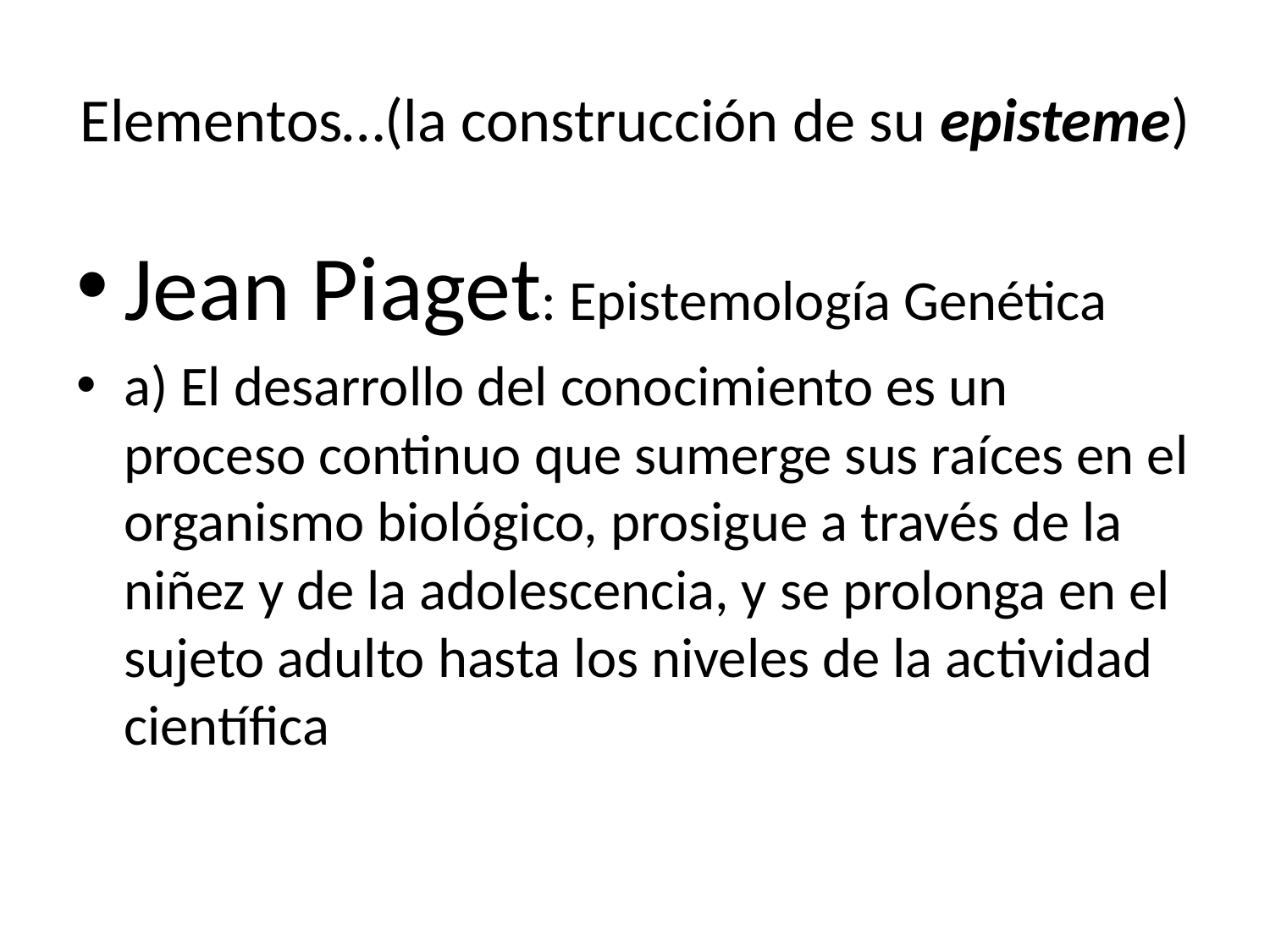

# Elementos…(la construcción de su episteme)
Jean Piaget: Epistemología Genética
a) El desarrollo del conocimiento es un proceso continuo que sumerge sus raíces en el organismo biológico, prosigue a través de la niñez y de la adolescencia, y se prolonga en el sujeto adulto hasta los niveles de la actividad científica